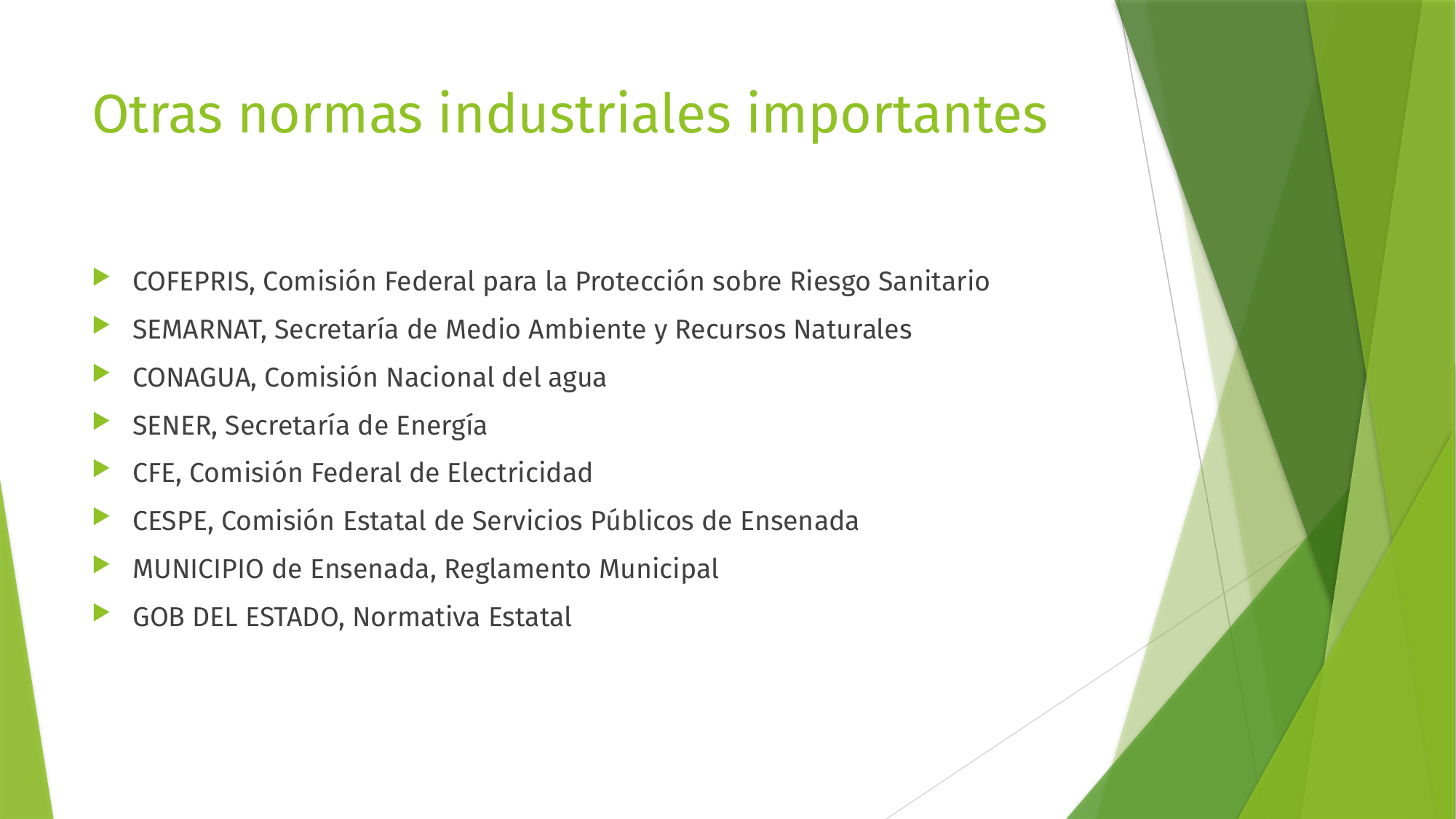

# Otras normas industriales importantes
COFEPRIS, Comisión Federal para la Protección sobre Riesgo Sanitario
SEMARNAT, Secretaría de Medio Ambiente y Recursos Naturales
CONAGUA, Comisión Nacional del agua
SENER, Secretaría de Energía
CFE, Comisión Federal de Electricidad
CESPE, Comisión Estatal de Servicios Públicos de Ensenada
MUNICIPIO de Ensenada, Reglamento Municipal
GOB DEL ESTADO, Normativa Estatal